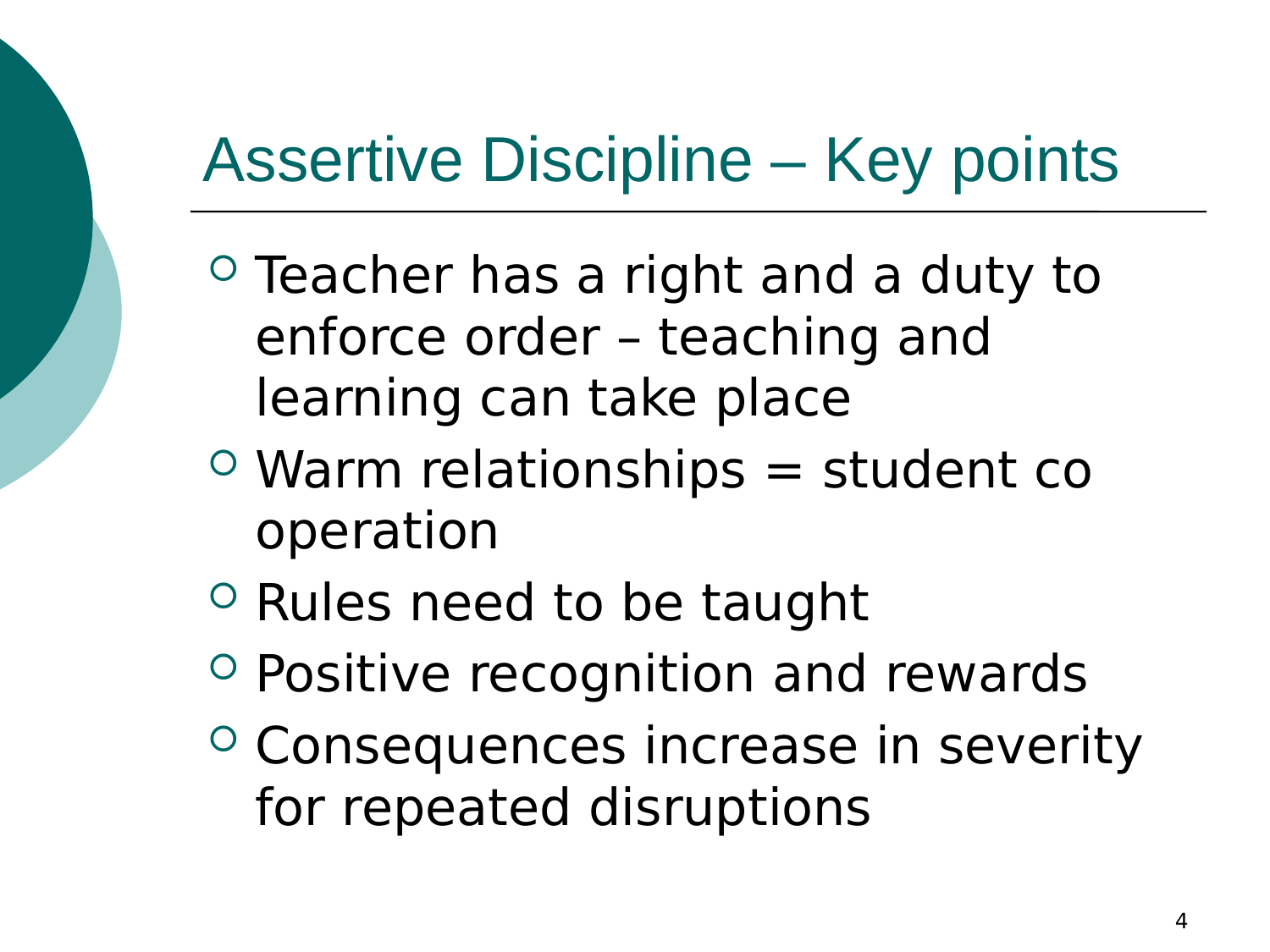

# Assertive Discipline – Key points
Teacher has a right and a duty to enforce order – teaching and learning can take place
Warm relationships = student co operation
Rules need to be taught
Positive recognition and rewards
Consequences increase in severity for repeated disruptions
4